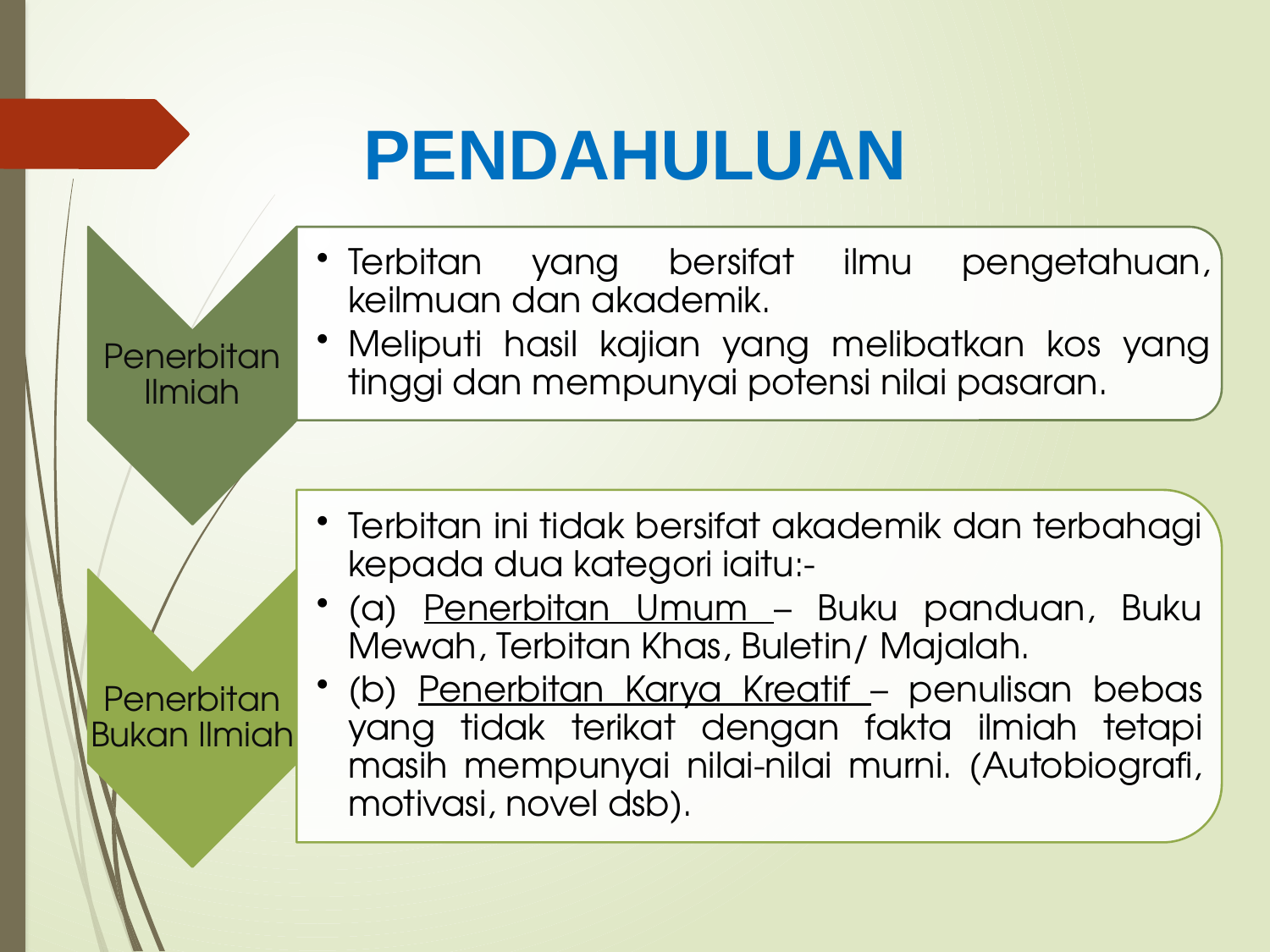

PENDAHULUAN
Penerbitan Ilmiah
Terbitan yang bersifat ilmu pengetahuan, keilmuan dan akademik.
Meliputi hasil kajian yang melibatkan kos yang tinggi dan mempunyai potensi nilai pasaran.
Penerbitan Bukan Ilmiah
Terbitan ini tidak bersifat akademik dan terbahagi kepada dua kategori iaitu:-
(a) Penerbitan Umum – Buku panduan, Buku Mewah, Terbitan Khas, Buletin/ Majalah.
(b) Penerbitan Karya Kreatif – penulisan bebas yang tidak terikat dengan fakta ilmiah tetapi masih mempunyai nilai-nilai murni. (Autobiografi, motivasi, novel dsb).